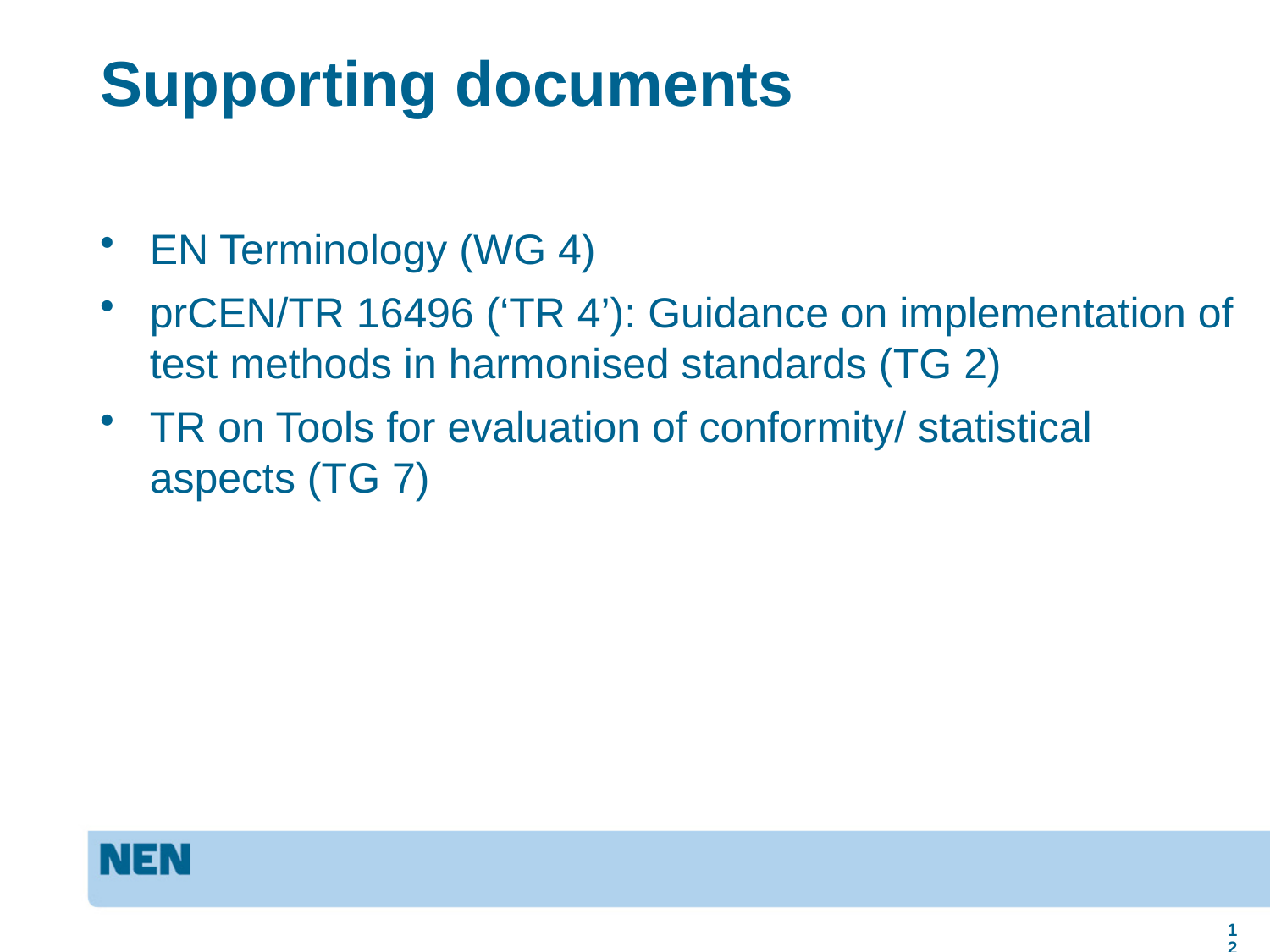

# Supporting documents
EN Terminology (WG 4)
prCEN/TR 16496 (‘TR 4’): Guidance on implementation of test methods in harmonised standards (TG 2)
TR on Tools for evaluation of conformity/ statistical aspects (TG 7)

12

18 September 2012